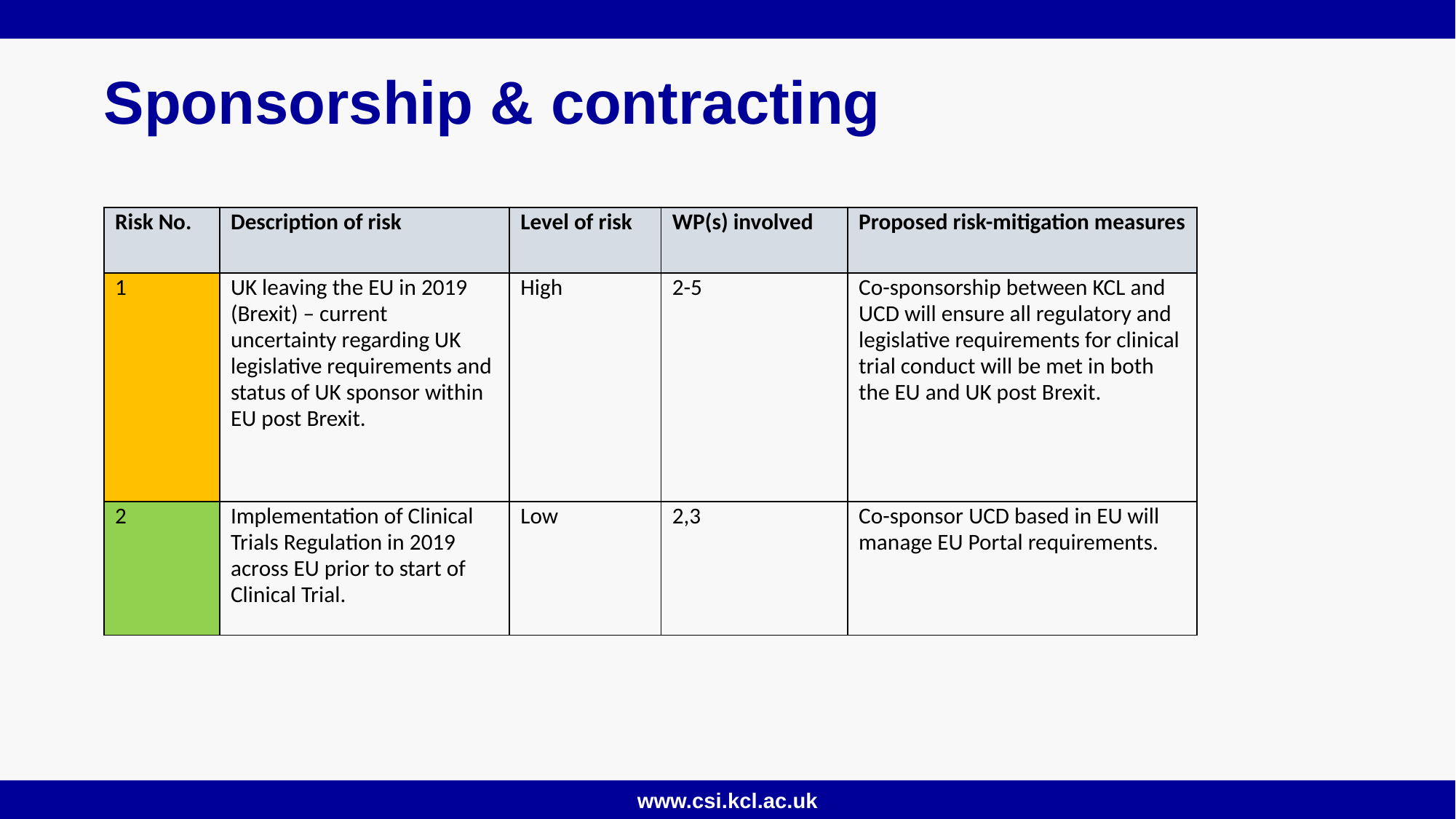

# Sponsorship & contracting
| Risk No. | Description of risk | Level of risk | WP(s) involved | Proposed risk-mitigation measures |
| --- | --- | --- | --- | --- |
| 1 | UK leaving the EU in 2019 (Brexit) – current uncertainty regarding UK legislative requirements and status of UK sponsor within EU post Brexit. | High | 2-5 | Co-sponsorship between KCL and UCD will ensure all regulatory and legislative requirements for clinical trial conduct will be met in both the EU and UK post Brexit. |
| 2 | Implementation of Clinical Trials Regulation in 2019 across EU prior to start of Clinical Trial. | Low | 2,3 | Co-sponsor UCD based in EU will manage EU Portal requirements. |